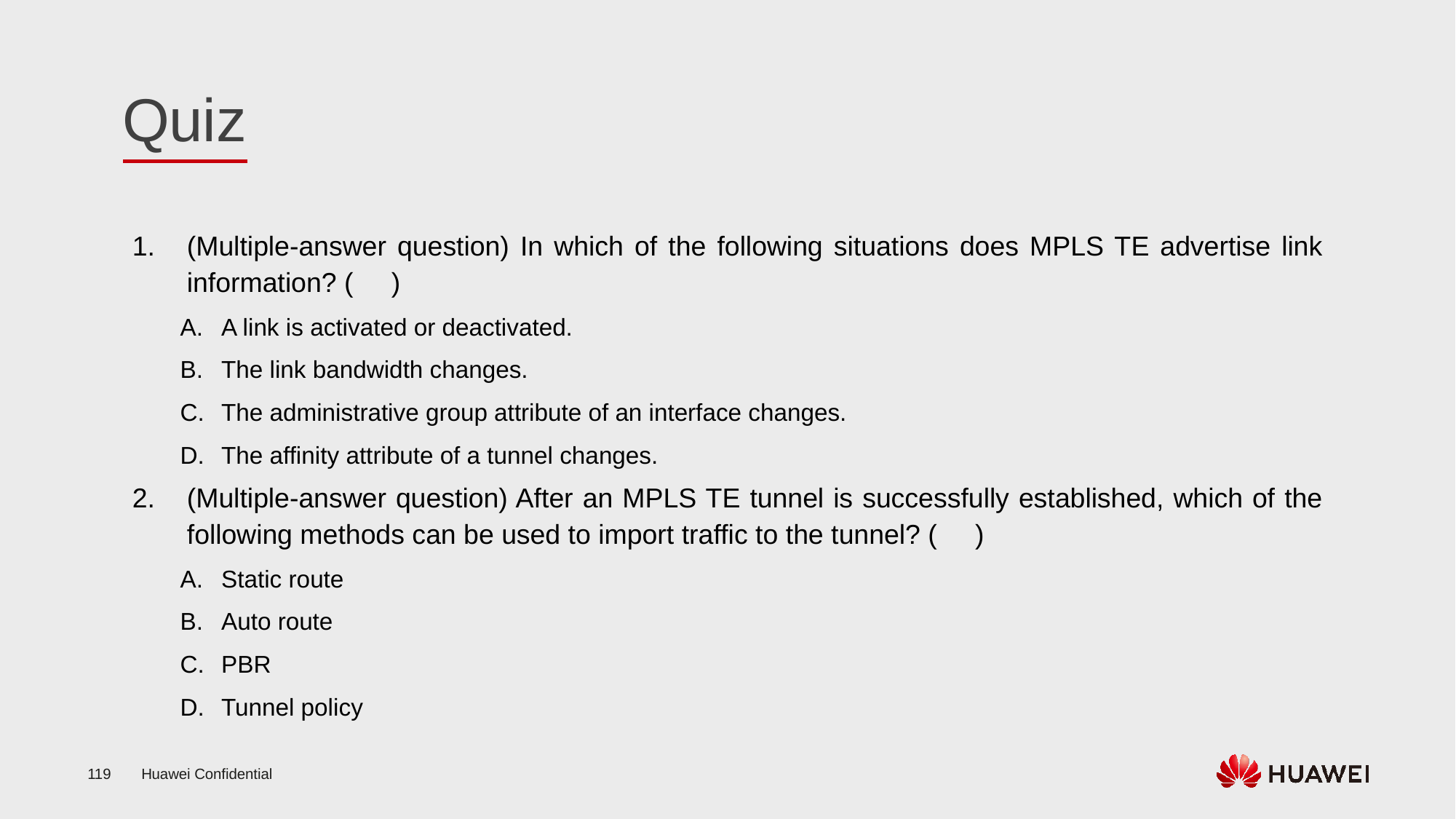

(Multiple-answer question) In which of the following situations does MPLS TE advertise link information? (     )
A link is activated or deactivated.
The link bandwidth changes.
The administrative group attribute of an interface changes.
The affinity attribute of a tunnel changes.
(Multiple-answer question) After an MPLS TE tunnel is successfully established, which of the following methods can be used to import traffic to the tunnel? (     )
Static route
Auto route
PBR
Tunnel policy